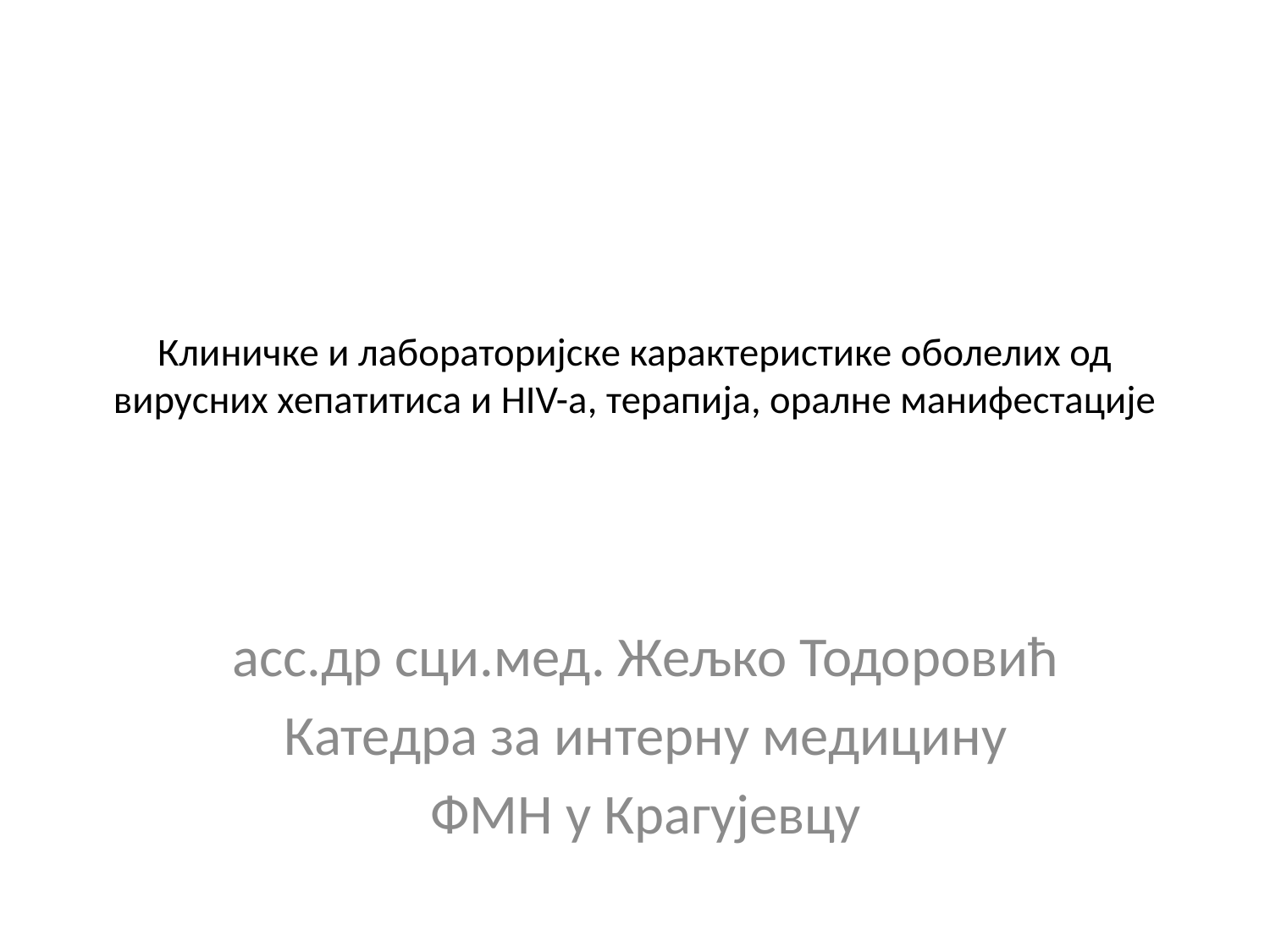

# Клиничке и лабораторијске карактеристике оболелих од вирусних хепатитиса и HIV-a, терапија, оралне манифестације
асс.др сци.мед. Жељко Тодоровић
Катедра за интерну медицину
ФМН у Крагујевцу